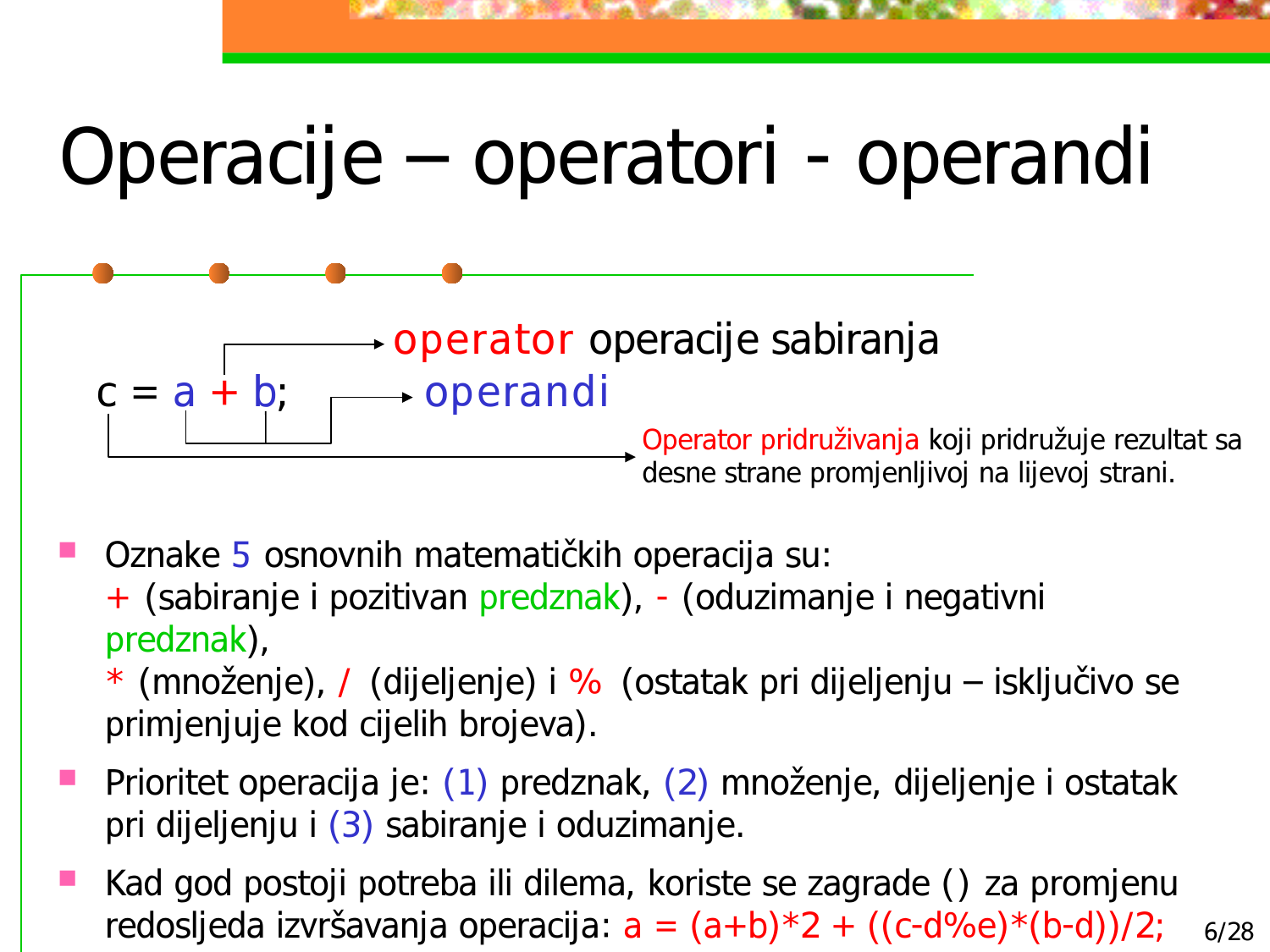

# Operacije – operatori - operandi
operator operacije sabiranja

c = a + b;
operandi

Operator pridruživanja koji pridružuje rezultat sa desne strane promjenljivoj na lijevoj strani.
Oznake 5 osnovnih matematičkih operacija su:
+ (sabiranje i pozitivan predznak), - (oduzimanje i negativni predznak),
* (množenje), / (dijeljenje) i % (ostatak pri dijeljenju – isključivo se primjenjuje kod cijelih brojeva).
Prioritet operacija je: (1) predznak, (2) množenje, dijeljenje i ostatak pri dijeljenju i (3) sabiranje i oduzimanje.
Kad god postoji potreba ili dilema, koriste se zagrade () za promjenu redosljeda izvršavanja operacija: a = (a+b)*2 + ((c-d%e)*(b-d))/2;
6/28